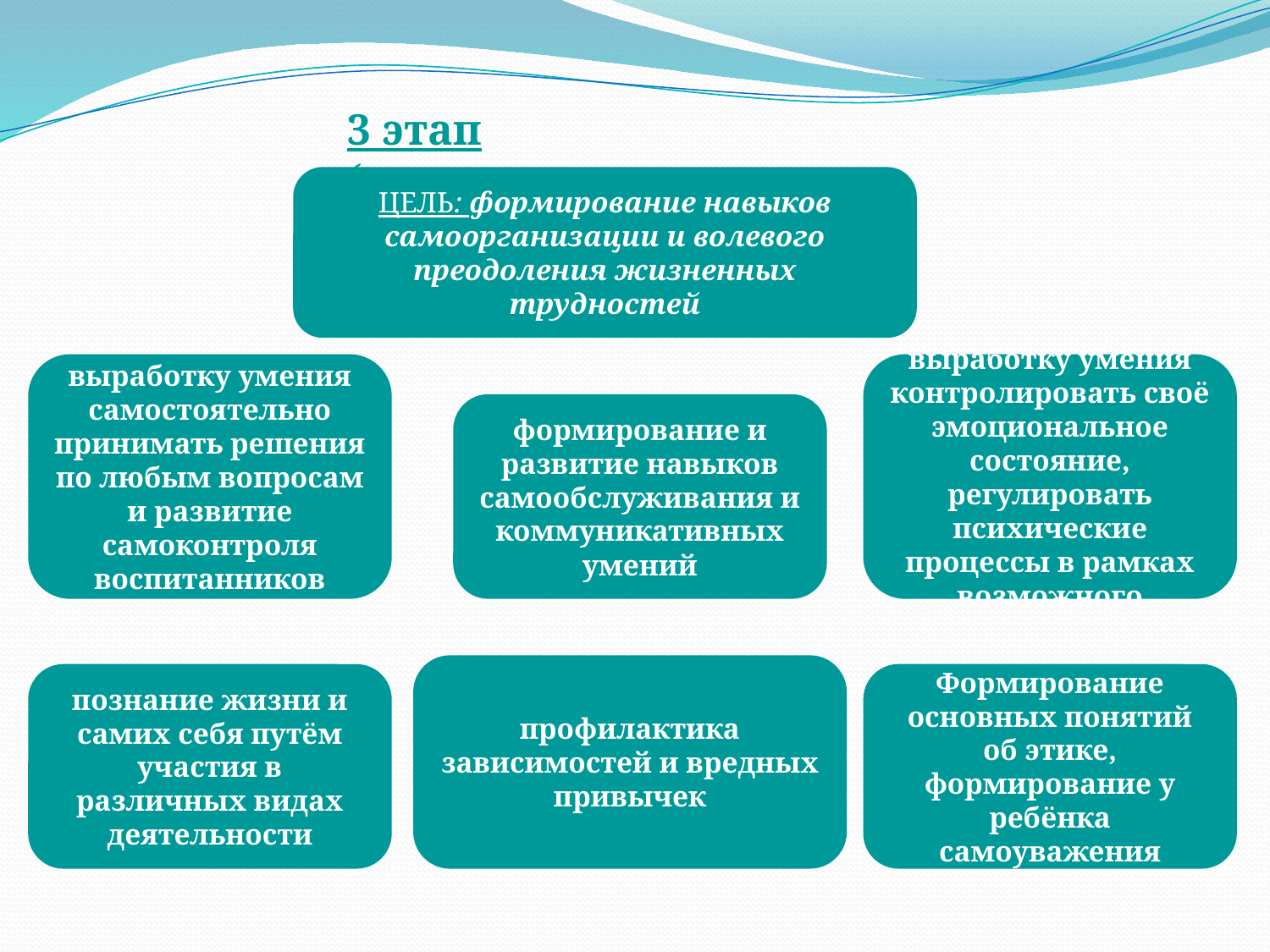

3 этап (самопознание)
ЦЕЛЬ: формирование навыков самоорганизации и волевого преодоления жизненных трудностей
выработку умения самостоятельно принимать решения по любым вопросам и развитие самоконтроля воспитанников
выработку умения контролировать своё эмоциональное состояние, регулировать психические процессы в рамках возможного
формирование и развитие навыков самообслуживания и коммуникативных умений
профилактика зависимостей и вредных привычек
познание жизни и самих себя путём участия в различных видах деятельности
Формирование основных понятий об этике, формирование у ребёнка самоуважения